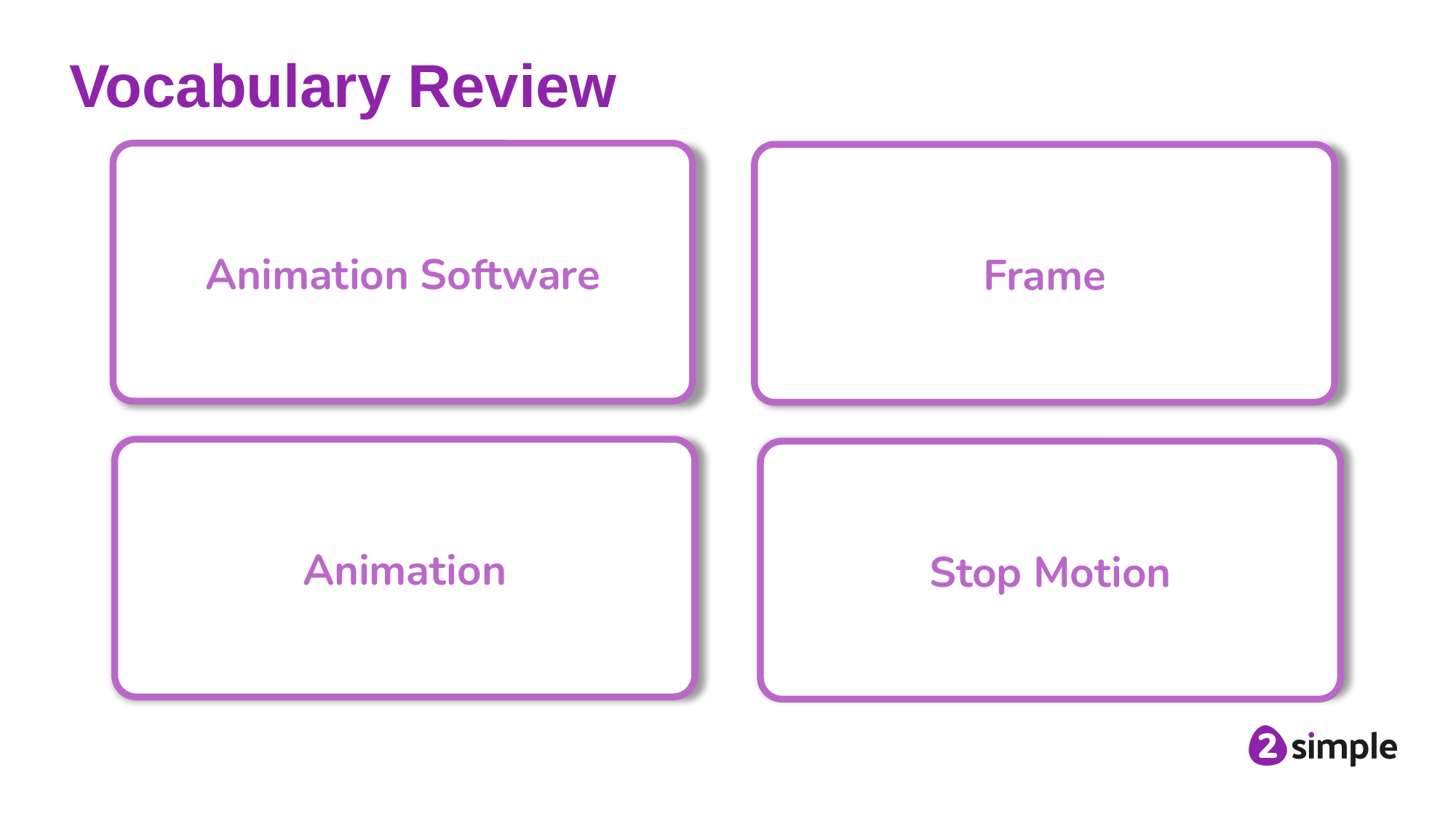

# Vocabulary Review
Animation Software
Frame
 Frame: A single image in an animation.
 Animation Software: A computer program that helps users create animations from images created on a computer or from images captured in the real world.
Animation
Animation: A method that turns still pictures into moving images. This technique can make drawings, computer graphics, or photographs appear to move.
 Stop Motion: A way of making objects or pictures look like they are moving by repeatedly taking photos for each tiny change of movement and then playing the photos back.
Stop Motion